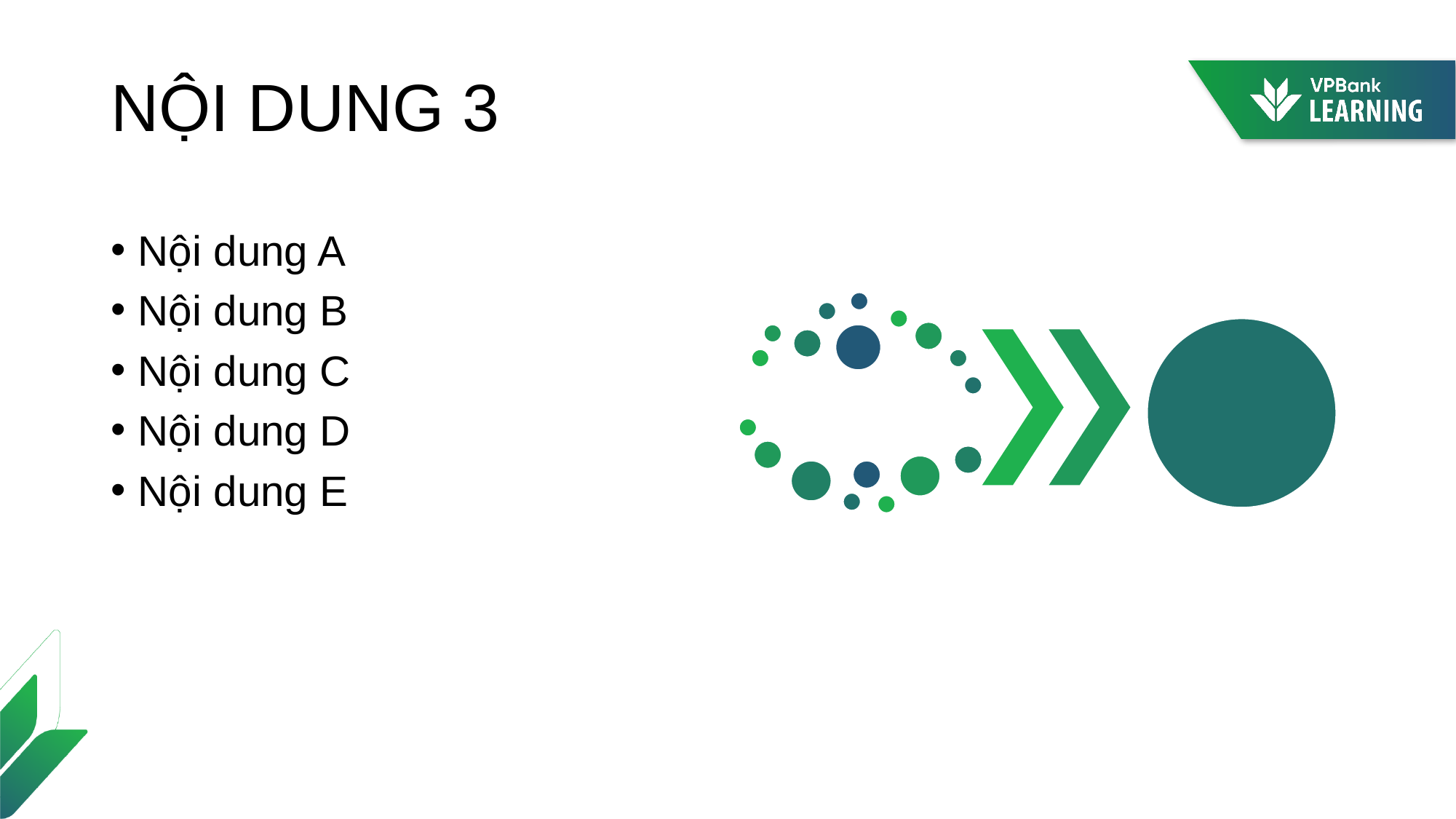

# NỘI DUNG 3
Nội dung A
Nội dung B
Nội dung C
Nội dung D
Nội dung E